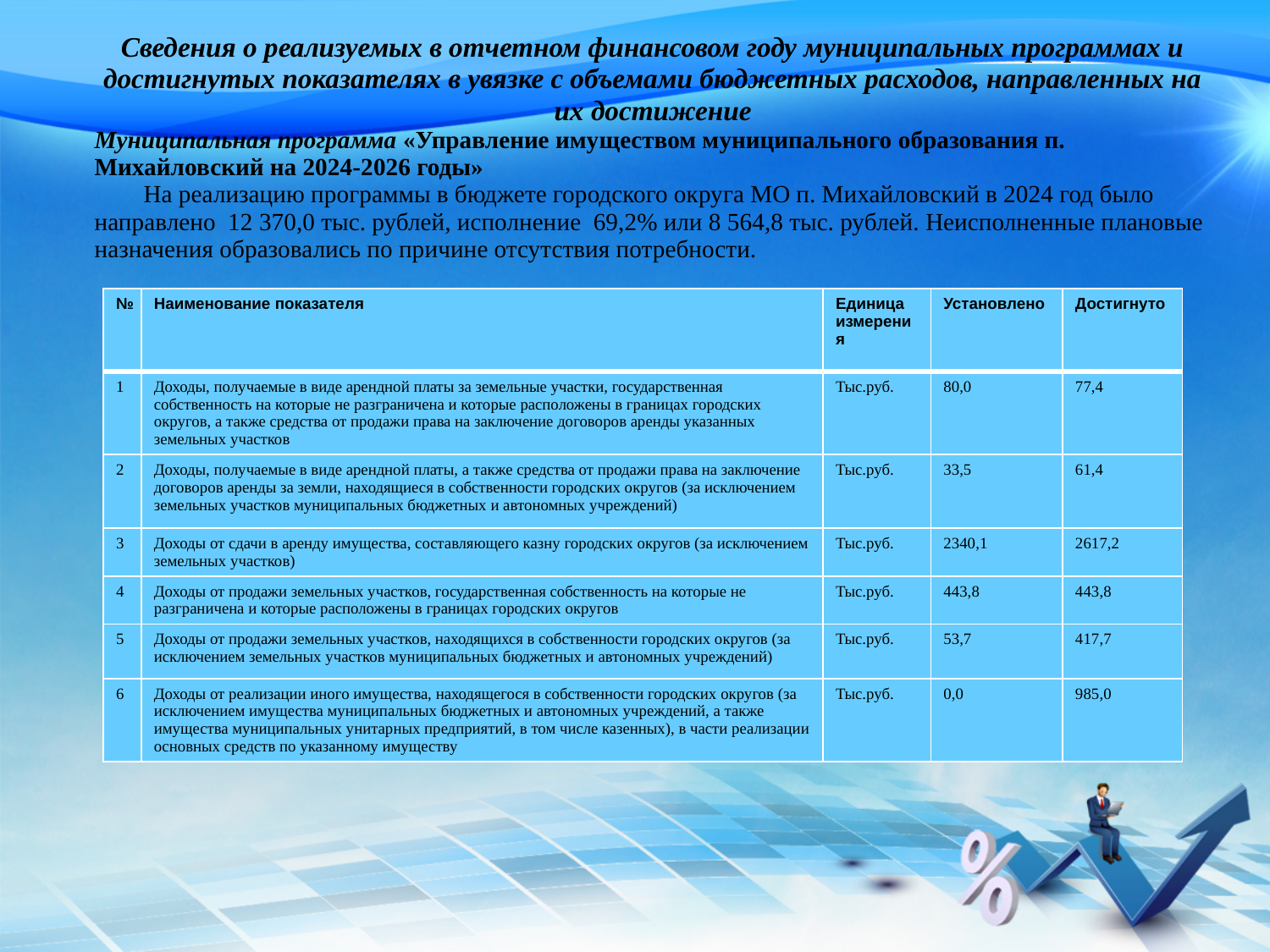

| Сведения о реализуемых в отчетном финансовом году муниципальных программах и достигнутых показателях в увязке с объемами бюджетных расходов, направленных на их достижение Муниципальная программа «Управление имуществом муниципального образования п. Михайловский на 2024-2026 годы» На реализацию программы в бюджете городского округа МО п. Михайловский в 2024 год было направлено 12 370,0 тыс. рублей, исполнение 69,2% или 8 564,8 тыс. рублей. Неисполненные плановые назначения образовались по причине отсутствия потребности. |
| --- |
| № | Наименование показателя | Единица измерения | Установлено | Достигнуто |
| --- | --- | --- | --- | --- |
| 1 | Доходы, получаемые в виде арендной платы за земельные участки, государственная собственность на которые не разграничена и которые расположены в границах городских округов, а также средства от продажи права на заключение договоров аренды указанных земельных участков | Тыс.руб. | 80,0 | 77,4 |
| 2 | Доходы, получаемые в виде арендной платы, а также средства от продажи права на заключение договоров аренды за земли, находящиеся в собственности городских округов (за исключением земельных участков муниципальных бюджетных и автономных учреждений) | Тыс.руб. | 33,5 | 61,4 |
| 3 | Доходы от сдачи в аренду имущества, составляющего казну городских округов (за исключением земельных участков) | Тыс.руб. | 2340,1 | 2617,2 |
| 4 | Доходы от продажи земельных участков, государственная собственность на которые не разграничена и которые расположены в границах городских округов | Тыс.руб. | 443,8 | 443,8 |
| 5 | Доходы от продажи земельных участков, находящихся в собственности городских округов (за исключением земельных участков муниципальных бюджетных и автономных учреждений) | Тыс.руб. | 53,7 | 417,7 |
| 6 | Доходы от реализации иного имущества, находящегося в собственности городских округов (за исключением имущества муниципальных бюджетных и автономных учреждений, а также имущества муниципальных унитарных предприятий, в том числе казенных), в части реализации основных средств по указанному имуществу | Тыс.руб. | 0,0 | 985,0 |